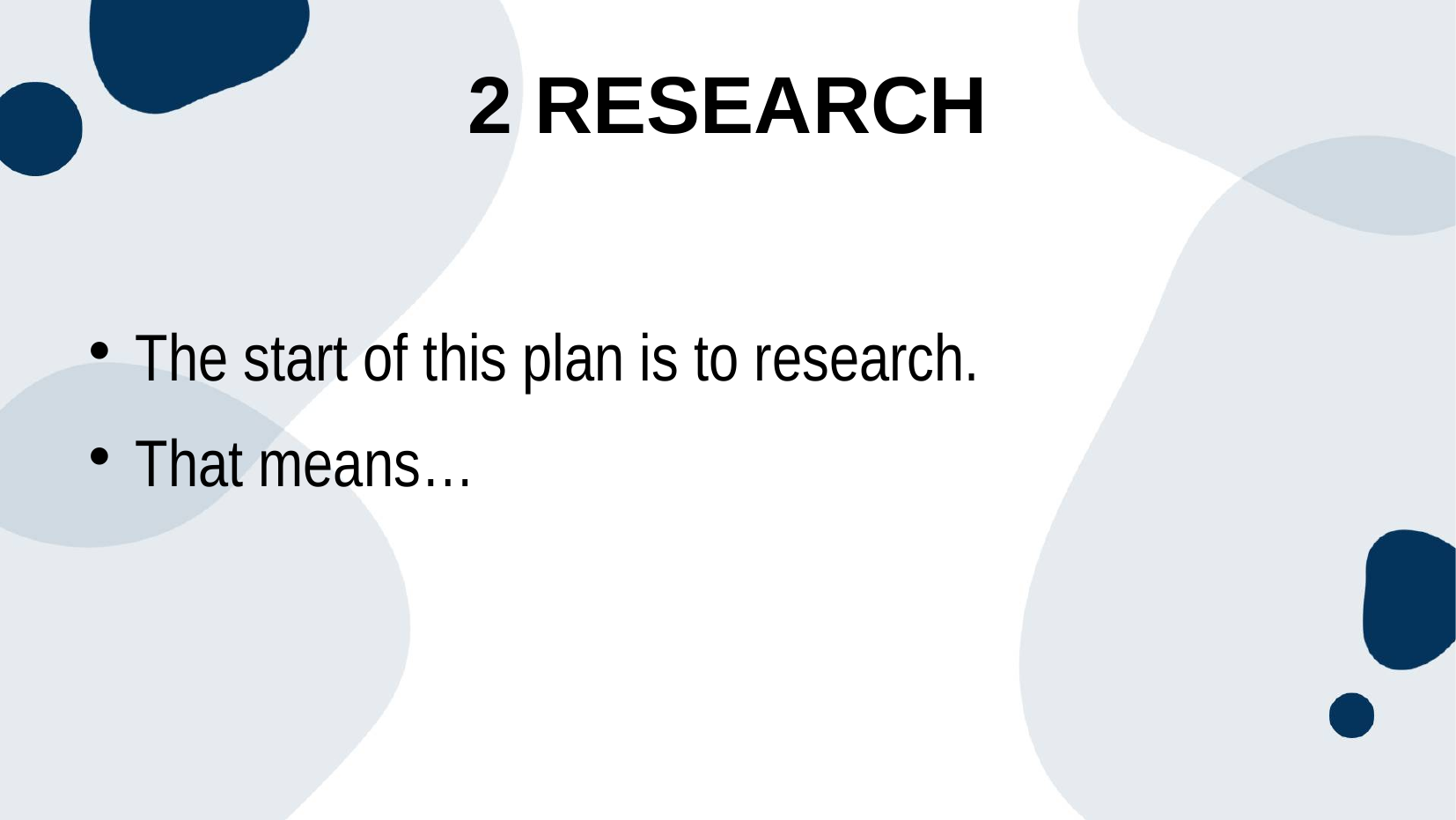

2 Research
The start of this plan is to research.
That means…